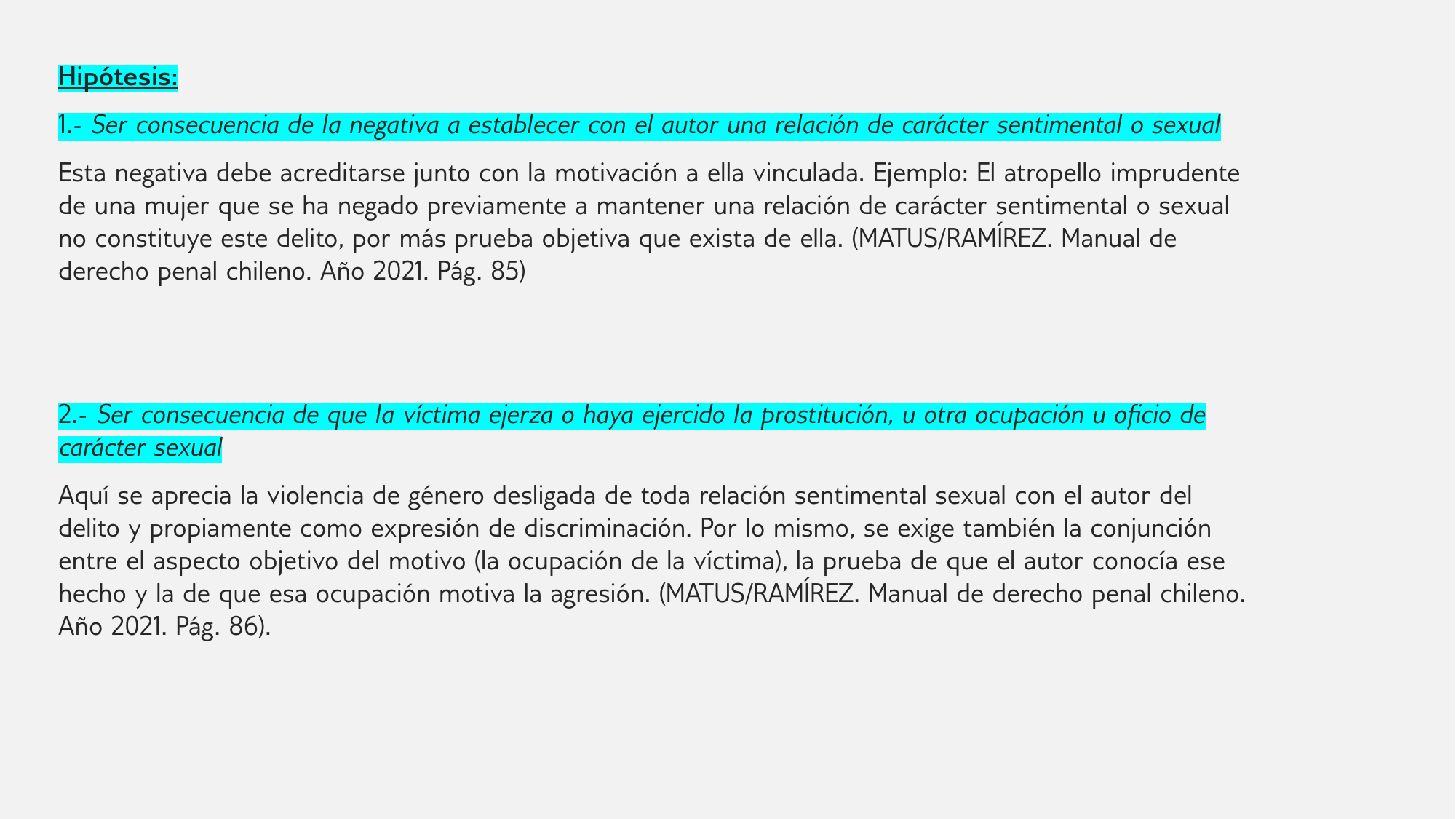

Hipótesis:
1.- Ser consecuencia de la negativa a establecer con el autor una relación de carácter sentimental o sexual
Esta negativa debe acreditarse junto con la motivación a ella vinculada. Ejemplo: El atropello imprudente de una mujer que se ha negado previamente a mantener una relación de carácter sentimental o sexual no constituye este delito, por más prueba objetiva que exista de ella. (MATUS/RAMÍREZ. Manual de derecho penal chileno. Año 2021. Pág. 85)

2.- Ser consecuencia de que la víctima ejerza o haya ejercido la prostitución, u otra ocupación u oficio de carácter sexual
Aquí se aprecia la violencia de género desligada de toda relación sentimental sexual con el autor del delito y propiamente como expresión de discriminación. Por lo mismo, se exige también la conjunción entre el aspecto objetivo del motivo (la ocupación de la víctima), la prueba de que el autor conocía ese hecho y la de que esa ocupación motiva la agresión. (MATUS/RAMÍREZ. Manual de derecho penal chileno. Año 2021. Pág. 86).